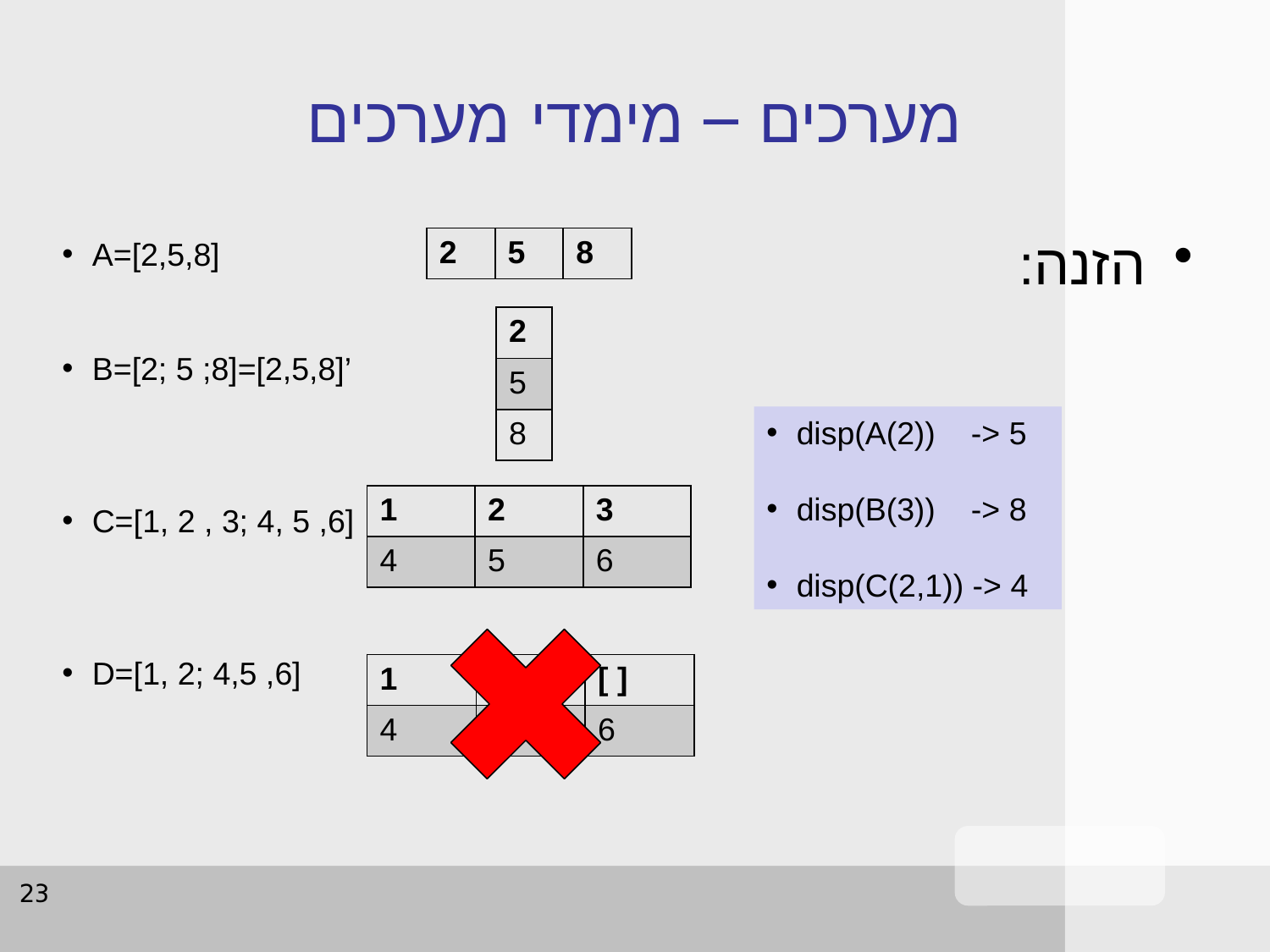

# מערכים – מימדי מערכים
הזנה:
A=[2,5,8]

B=[2; 5 ;8]=[2,5,8]’

C=[1, 2 , 3; 4, 5 ,6]

D=[1, 2; 4,5 ,6]

| 2 | 5 | 8 |
| --- | --- | --- |
| 2 |
| --- |
| 5 |
| 8 |
disp(A(2))    -> 5

disp(B(3))    -> 8

disp(C(2,1)) -> 4
| 1 | 2 | 3 |
| --- | --- | --- |
| 4 | 5 | 6 |

| 1 | 2 | [ ] |
| --- | --- | --- |
| 4 | 5 | 6 |
23